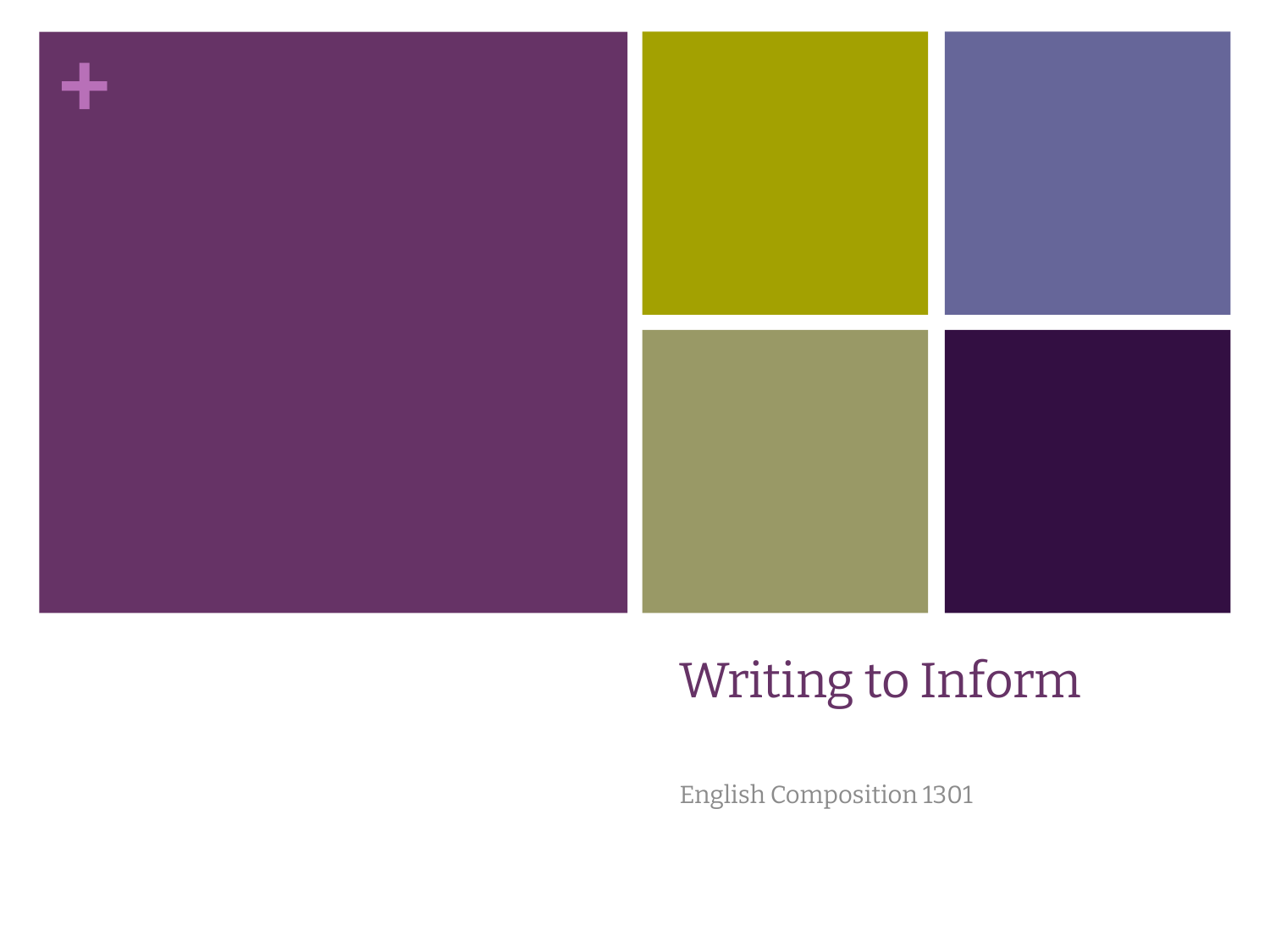

# Writing to Inform
English Composition 1301